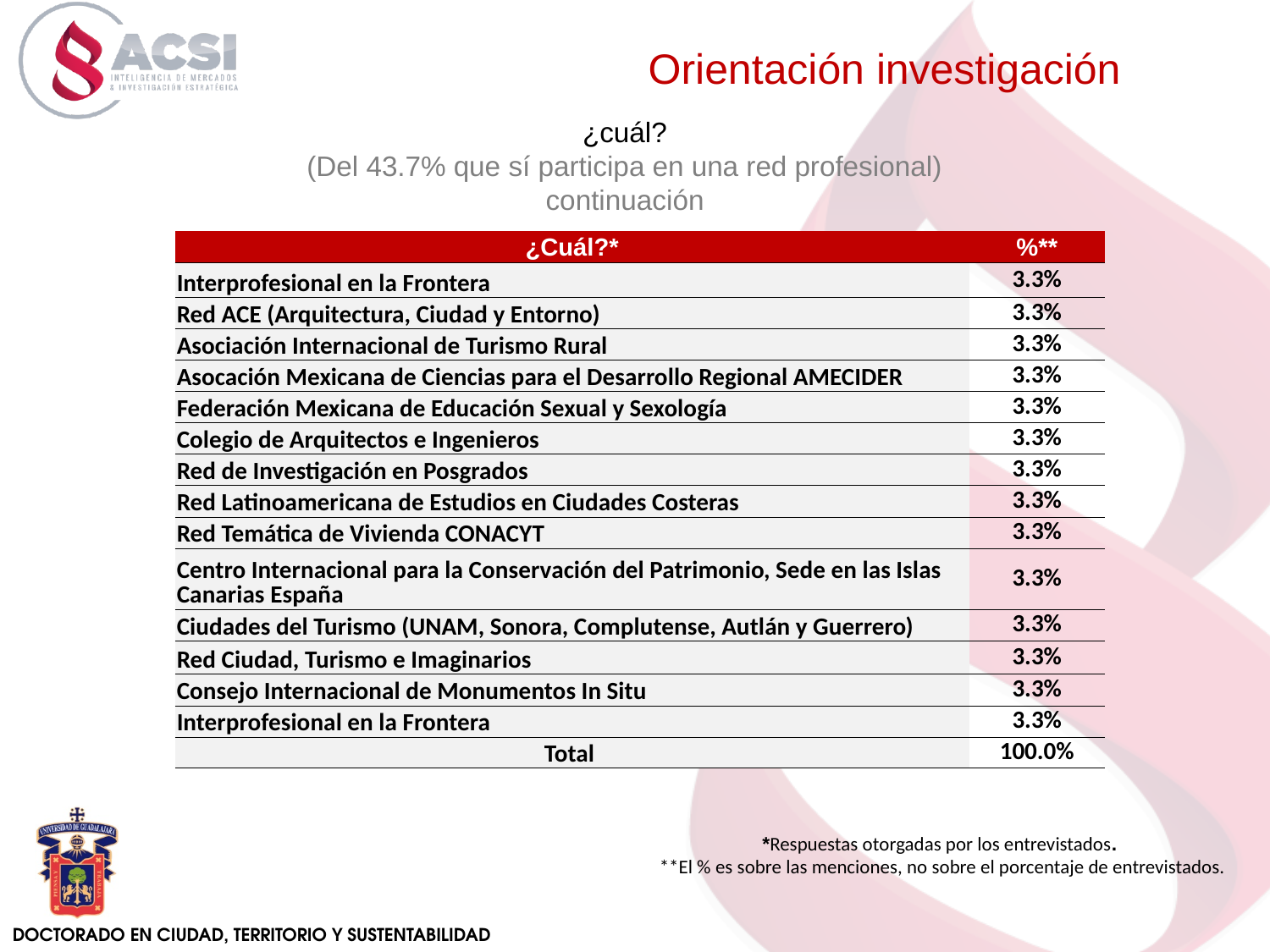

Orientación investigación
¿cuál?
(Del 43.7% que sí participa en una red profesional)
continuación
| ¿Cuál?\* | %\*\* |
| --- | --- |
| Interprofesional en la Frontera | 3.3% |
| Red ACE (Arquitectura, Ciudad y Entorno) | 3.3% |
| Asociación Internacional de Turismo Rural | 3.3% |
| Asocación Mexicana de Ciencias para el Desarrollo Regional AMECIDER | 3.3% |
| Federación Mexicana de Educación Sexual y Sexología | 3.3% |
| Colegio de Arquitectos e Ingenieros | 3.3% |
| Red de Investigación en Posgrados | 3.3% |
| Red Latinoamericana de Estudios en Ciudades Costeras | 3.3% |
| Red Temática de Vivienda CONACYT | 3.3% |
| Centro Internacional para la Conservación del Patrimonio, Sede en las Islas Canarias España | 3.3% |
| Ciudades del Turismo (UNAM, Sonora, Complutense, Autlán y Guerrero) | 3.3% |
| Red Ciudad, Turismo e Imaginarios | 3.3% |
| Consejo Internacional de Monumentos In Situ | 3.3% |
| Interprofesional en la Frontera | 3.3% |
| Total | 100.0% |
*Respuestas otorgadas por los entrevistados.
**El % es sobre las menciones, no sobre el porcentaje de entrevistados.